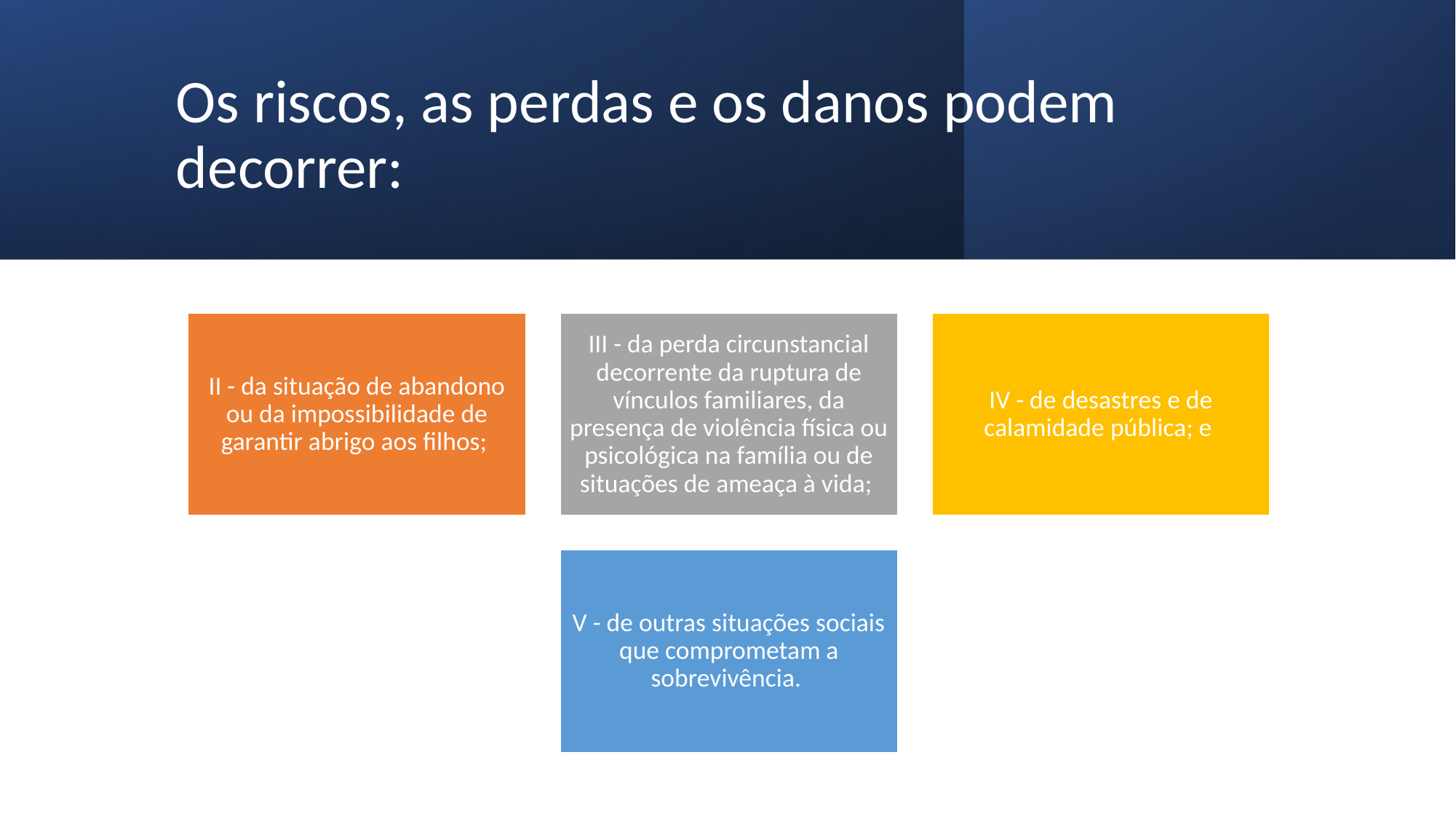

# Os riscos, as perdas e os danos podem decorrer:
II - da situação de abandono ou da impossibilidade de garantir abrigo aos filhos;
III - da perda circunstancial decorrente da ruptura de vínculos familiares, da presença de violência física ou psicológica na família ou de situações de ameaça à vida;
IV - de desastres e de calamidade pública; e
V - de outras situações sociais que comprometam a sobrevivência.